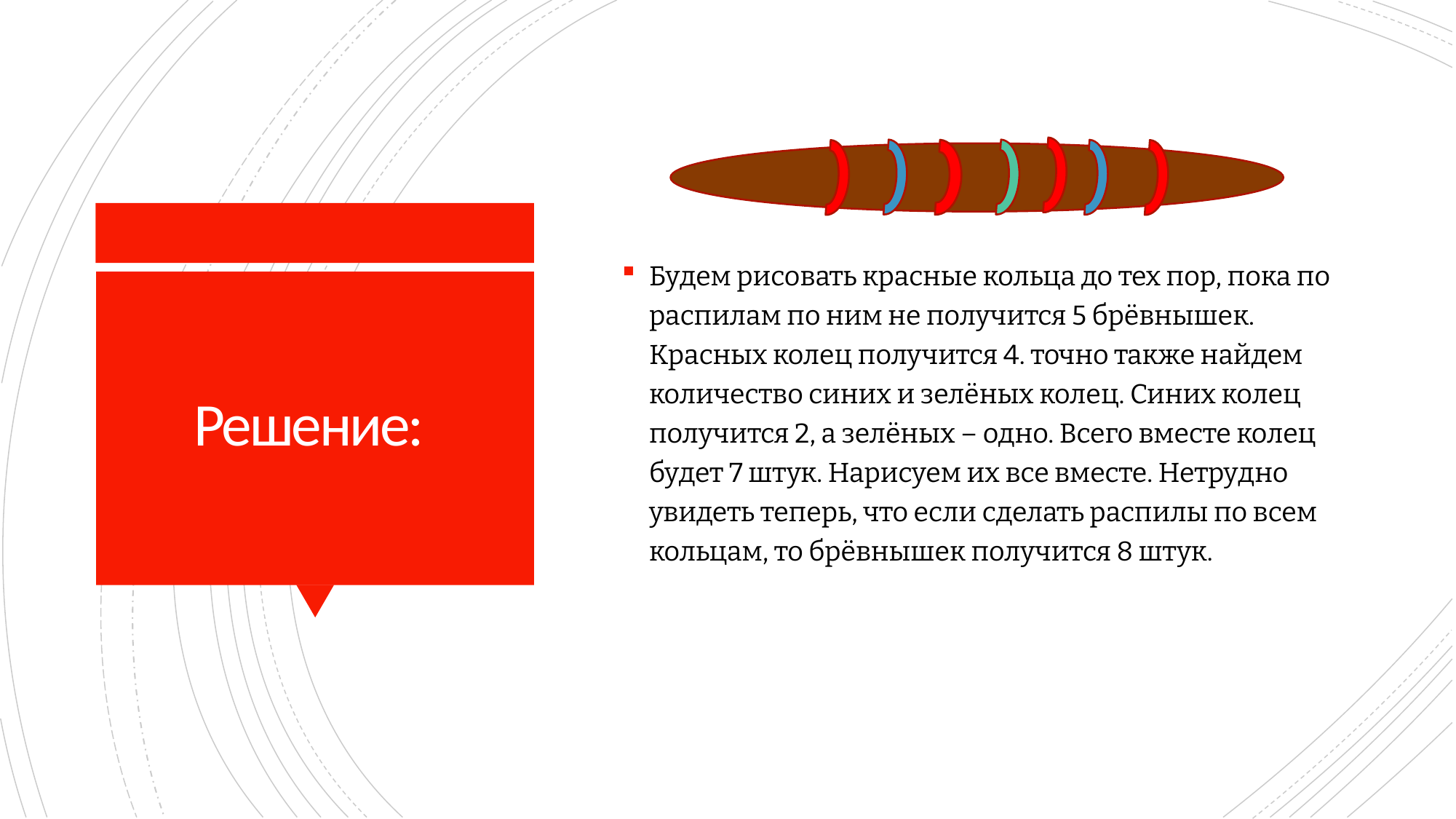

Будем рисовать красные кольца до тех пор, пока по распилам по ним не получится 5 брёвнышек. Красных колец получится 4. точно также найдем количество синих и зелёных колец. Синих колец получится 2, а зелёных – одно. Всего вместе колец будет 7 штук. Нарисуем их все вместе. Нетрудно увидеть теперь, что если сделать распилы по всем кольцам, то брёвнышек получится 8 штук.

# Решение: